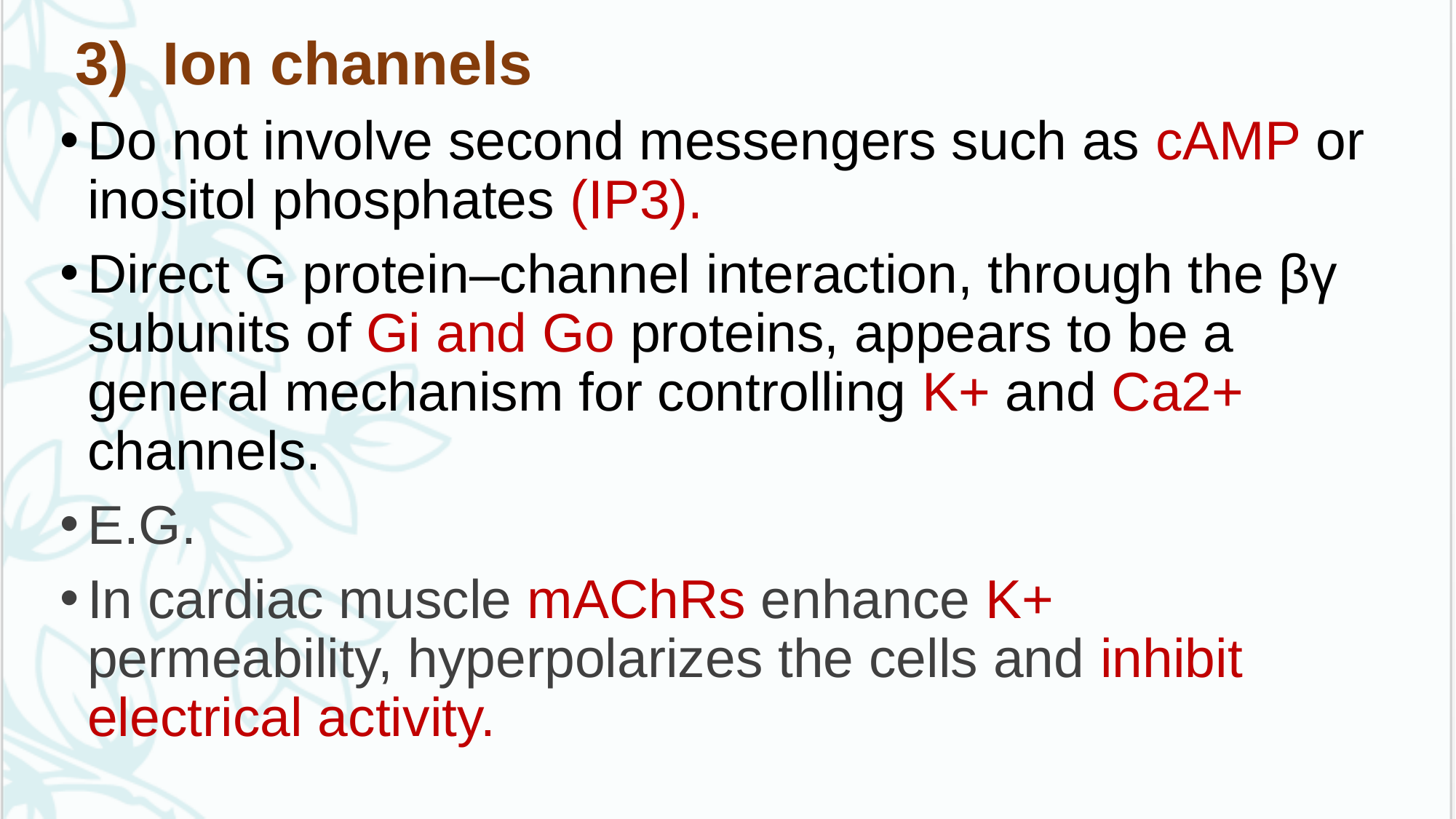

# .
 3)  Ion channels
Do not involve second messengers such as cAMP or inositol phosphates (IP3).
Direct G protein–channel interaction, through the βγ subunits of Gi and Go proteins, appears to be a general mechanism for controlling K+ and Ca2+ channels.
E.G.
In cardiac muscle mAChRs enhance K+ permeability, hyperpolarizes the cells and inhibit electrical activity.